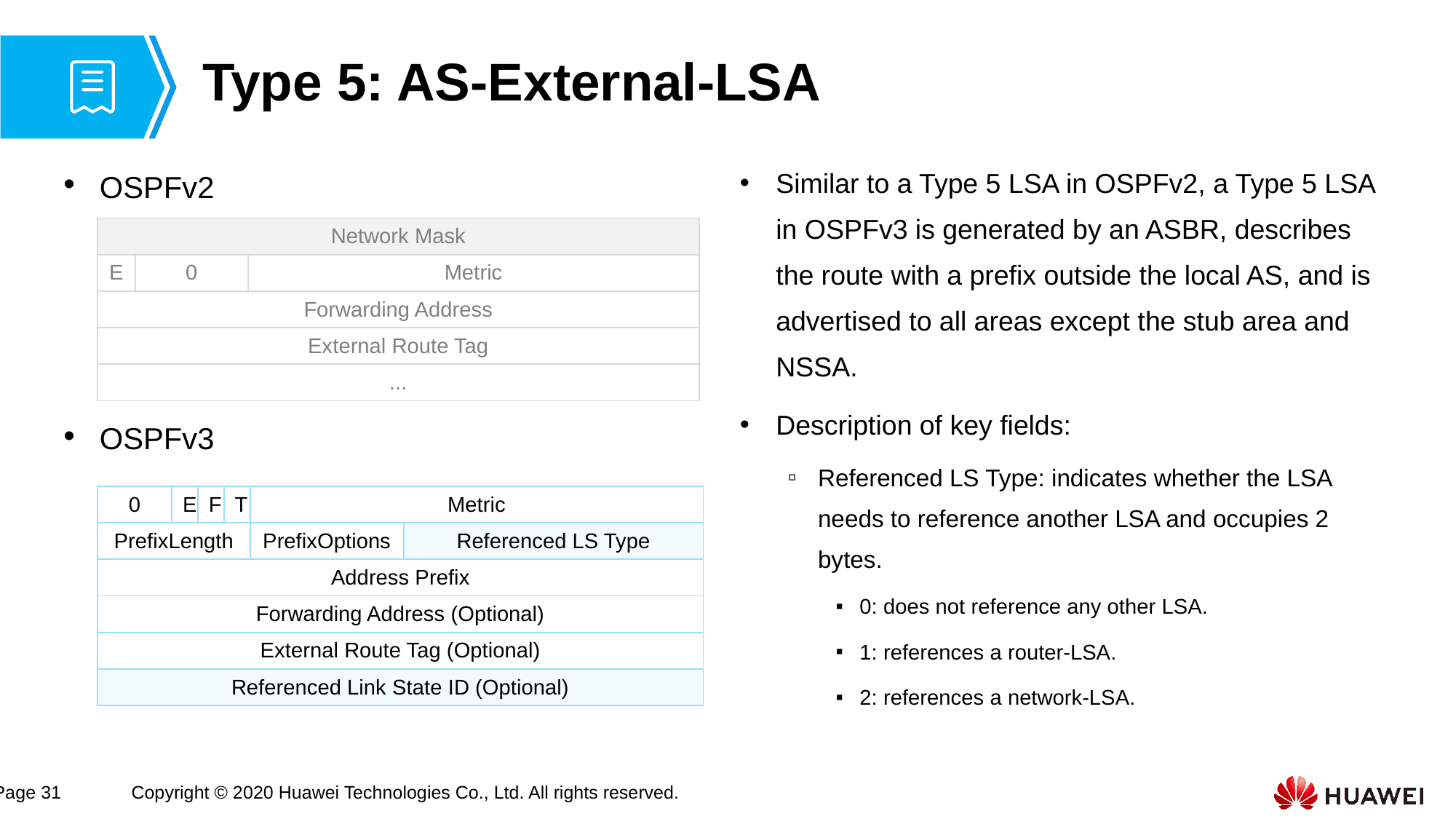

# Type 5: AS-External-LSA
OSPFv2

OSPFv3
Similar to a Type 5 LSA in OSPFv2, a Type 5 LSA in OSPFv3 is generated by an ASBR, describes the route with a prefix outside the local AS, and is advertised to all areas except the stub area and NSSA.
Description of key fields:
Referenced LS Type: indicates whether the LSA needs to reference another LSA and occupies 2 bytes.
0: does not reference any other LSA.
1: references a router-LSA.
2: references a network-LSA.
| Network Mask |  |  |
| --- | --- | --- |
| E | 0 | Metric |
| Forwarding Address |  |  |
| External Route Tag |  |  |
| ... |  |  |
| 0 | E | F | T | Metric |  |
| --- | --- | --- | --- | --- | --- |
| PrefixLength |  |  |  | PrefixOptions | Referenced LS Type |
| Address Prefix |  |  |  |  |  |
| Forwarding Address (Optional) |  |  |  |  |  |
| External Route Tag (Optional) |  |  |  |  |  |
| Referenced Link State ID (Optional) |  |  |  |  |  |